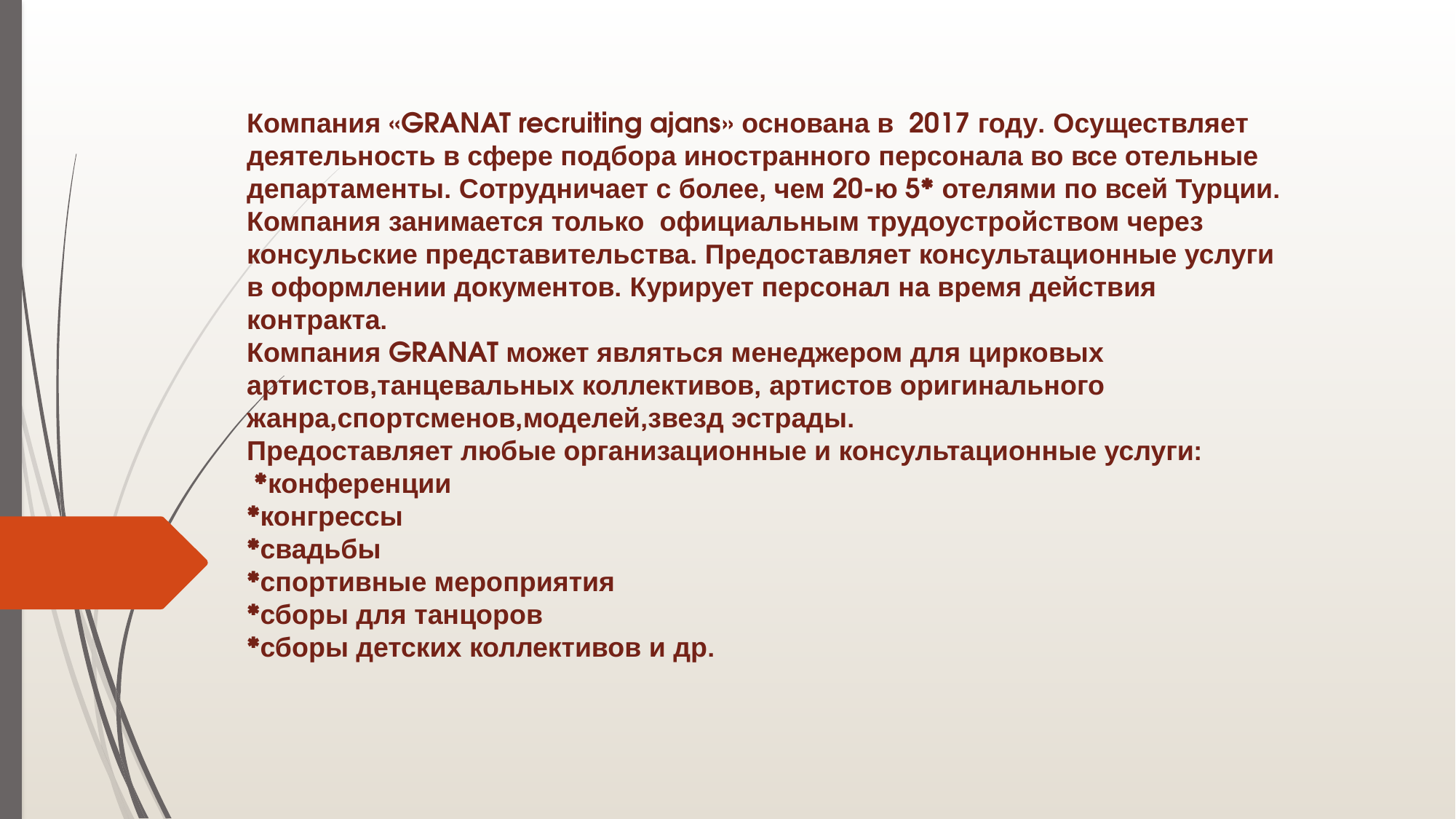

# Компания «GRANAT recruiting ajans» основана в  2017 году. Осуществляет деятельность в сфере подбора иностранного персонала во все отельные департаменты. Сотрудничает с более, чем 20-ю 5* отелями по всей Турции. Компания занимается только  официальным трудоустройством через консульские представительства. Предоставляет консультационные услуги в оформлении документов. Курирует персонал на время действия контракта. Компания GRANAT может являться менеджером для цирковых артистов,танцевальных коллективов, артистов оригинального жанра,спортсменов,моделей,звезд эстрады. Предоставляет любые организационные и консультационные услуги: *конференции *конгрессы *свадьбы *спортивные мероприятия *сборы для танцоров *сборы детских коллективов и др.